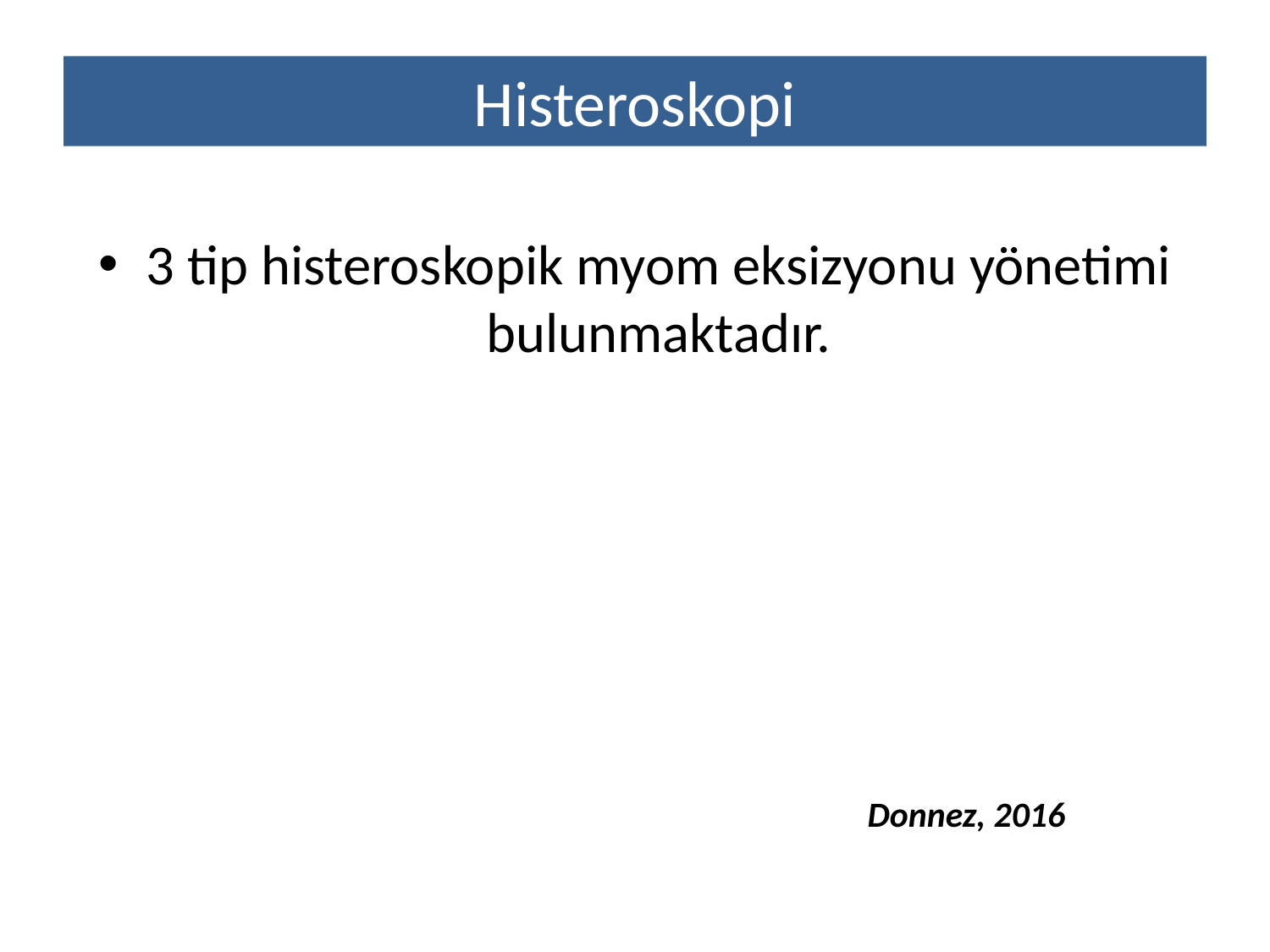

# Histeroskopi
3 tip histeroskopik myom eksizyonu yönetimi bulunmaktadır.

Donnez, 2016